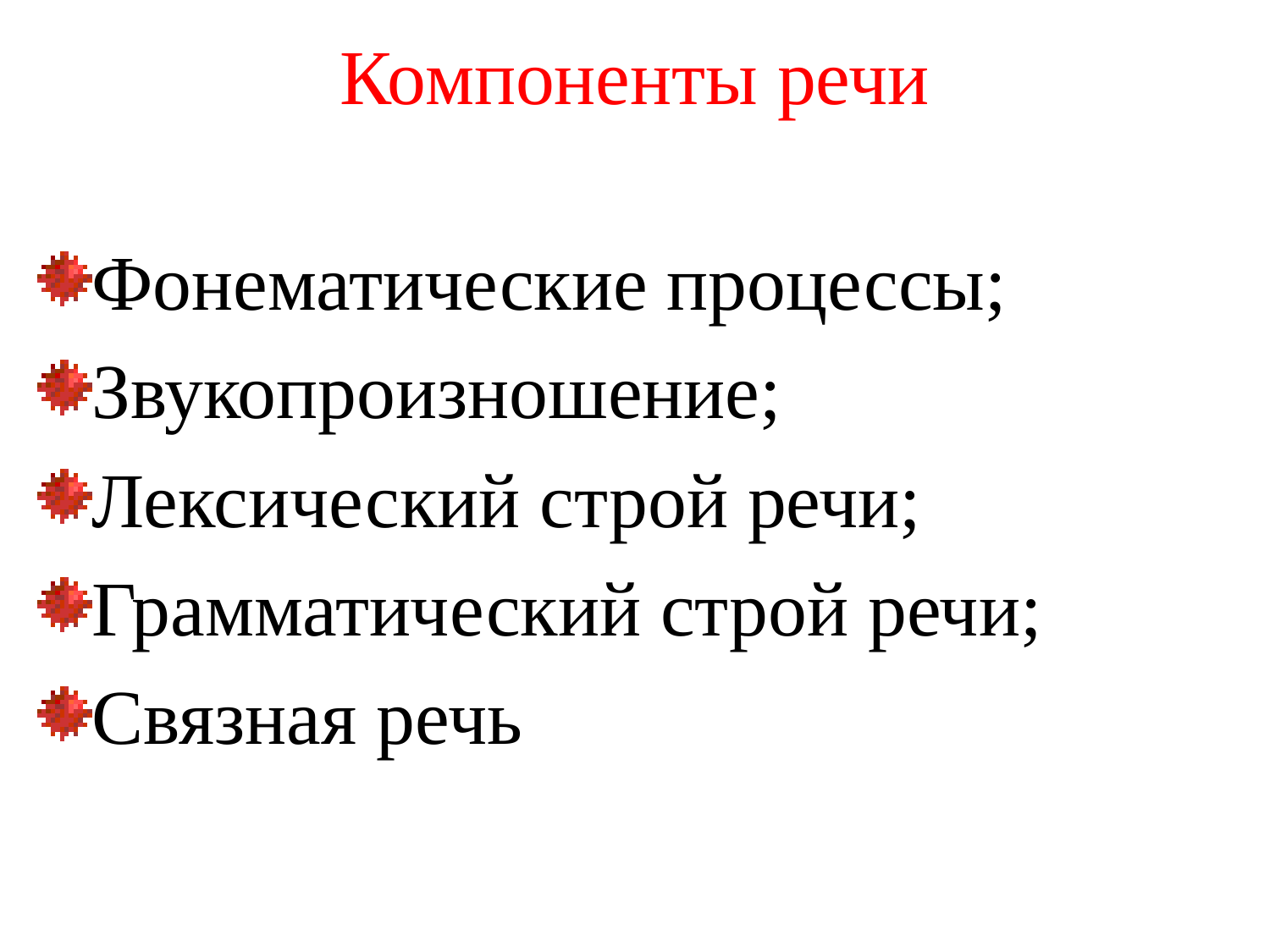

# Компоненты речи
Фонематические процессы;
Звукопроизношение;
Лексический строй речи;
Грамматический строй речи;
Связная речь